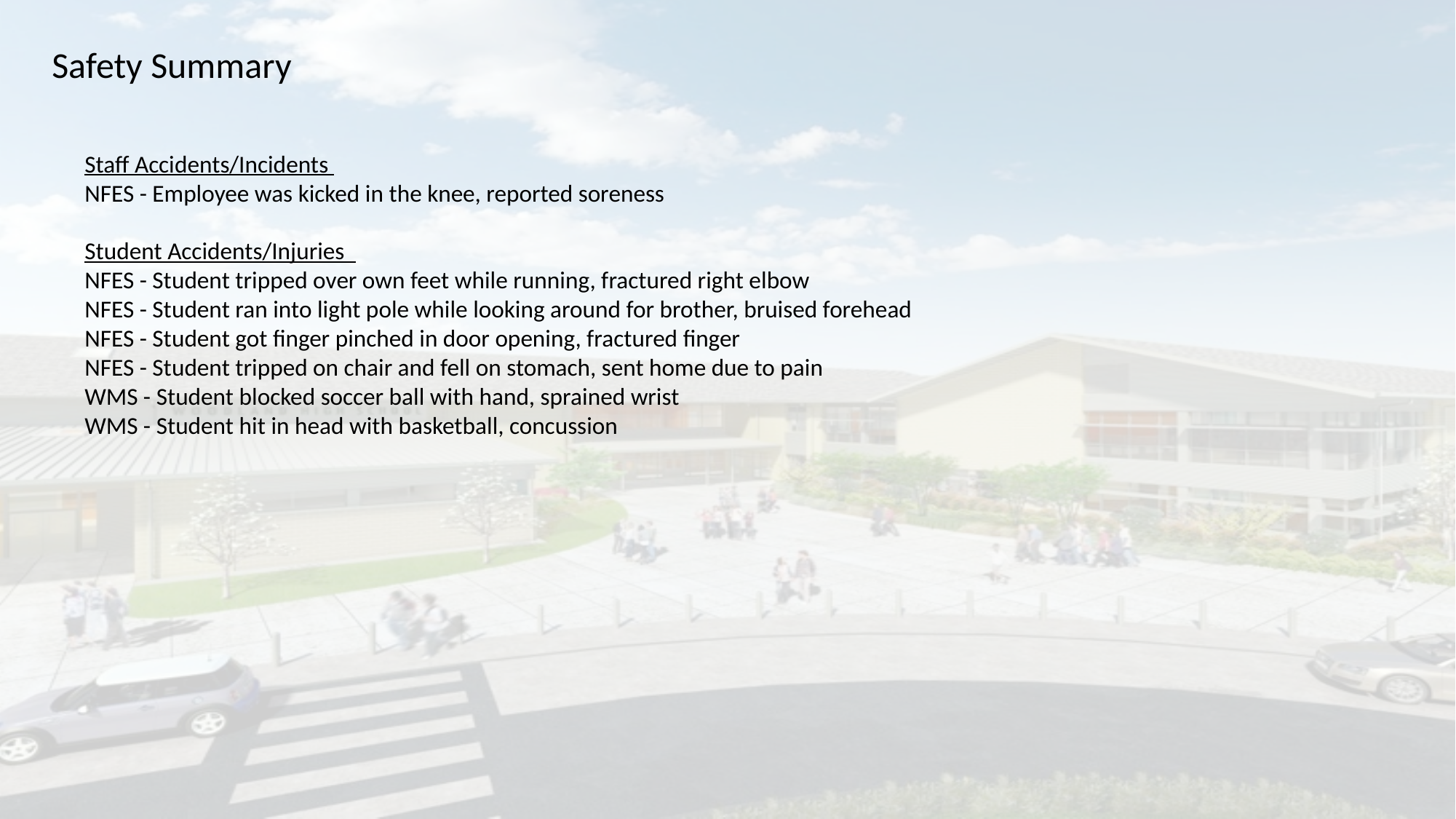

# Safety Summary
Staff Accidents/Incidents
NFES - Employee was kicked in the knee, reported soreness

Student Accidents/Injuries
NFES - Student tripped over own feet while running, fractured right elbow
NFES - Student ran into light pole while looking around for brother, bruised forehead
NFES - Student got finger pinched in door opening, fractured finger
NFES - Student tripped on chair and fell on stomach, sent home due to pain
WMS - Student blocked soccer ball with hand, sprained wrist
WMS - Student hit in head with basketball, concussion